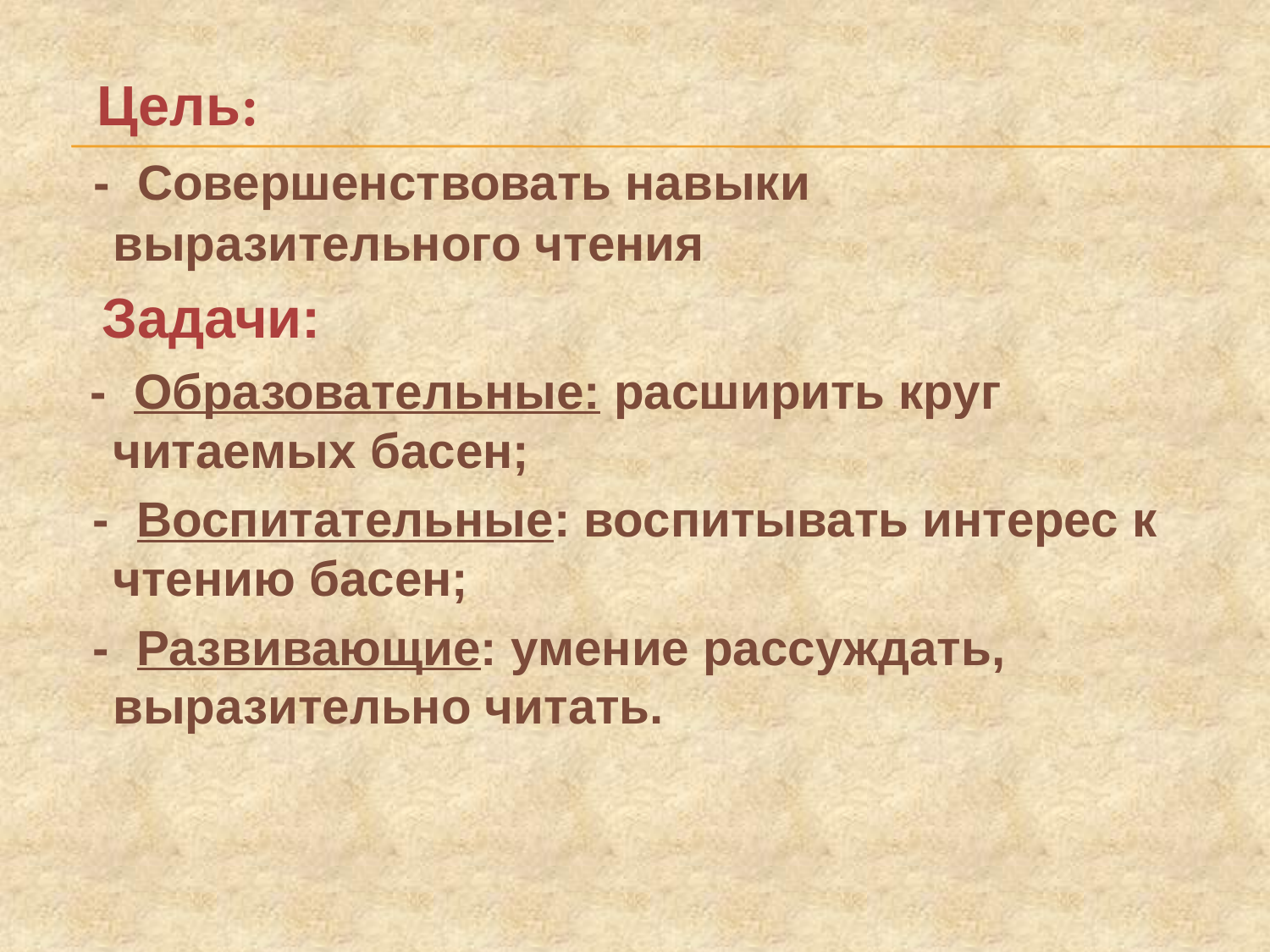

Цель:
  -  Совершенствовать навыки выразительного чтения
   Задачи:
  -  Образовательные: расширить круг читаемых басен;
  -  Воспитательные: воспитывать интерес к чтению басен;
  -  Развивающие: умение рассуждать, выразительно читать.